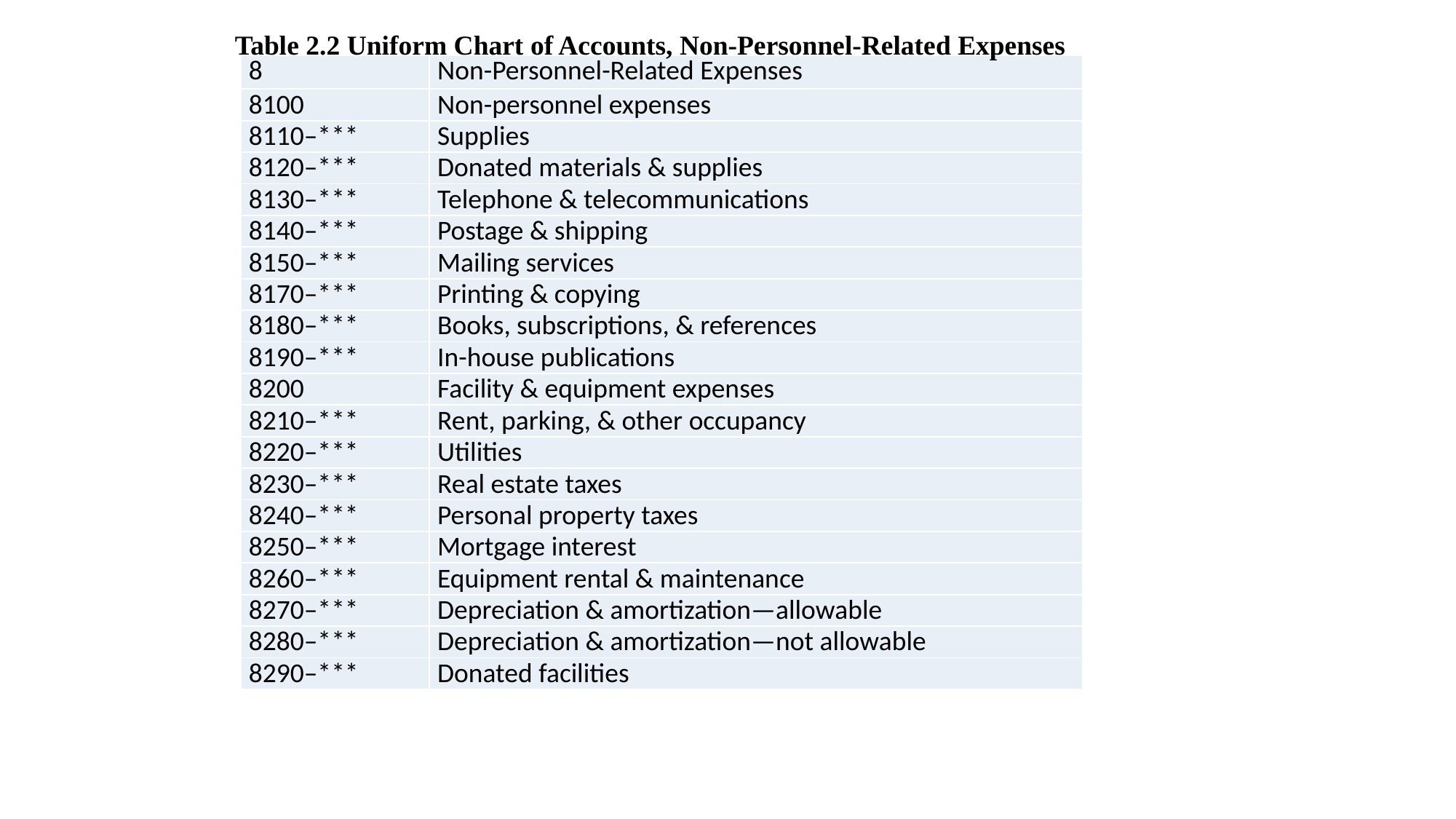

Table 2.2 Uniform Chart of Accounts, Non-Personnel-Related Expenses
| 8 | Non-Personnel-Related Expenses |
| --- | --- |
| 8100 | Non-personnel expenses |
| 8110–\*\*\* | Supplies |
| 8120–\*\*\* | Donated materials & supplies |
| 8130–\*\*\* | Telephone & telecommunications |
| 8140–\*\*\* | Postage & shipping |
| 8150–\*\*\* | Mailing services |
| 8170–\*\*\* | Printing & copying |
| 8180–\*\*\* | Books, subscriptions, & references |
| 8190–\*\*\* | In-house publications |
| 8200 | Facility & equipment expenses |
| 8210–\*\*\* | Rent, parking, & other occupancy |
| 8220–\*\*\* | Utilities |
| 8230–\*\*\* | Real estate taxes |
| 8240–\*\*\* | Personal property taxes |
| 8250–\*\*\* | Mortgage interest |
| 8260–\*\*\* | Equipment rental & maintenance |
| 8270–\*\*\* | Depreciation & amortization—allowable |
| 8280–\*\*\* | Depreciation & amortization—not allowable |
| 8290–\*\*\* | Donated facilities |
#